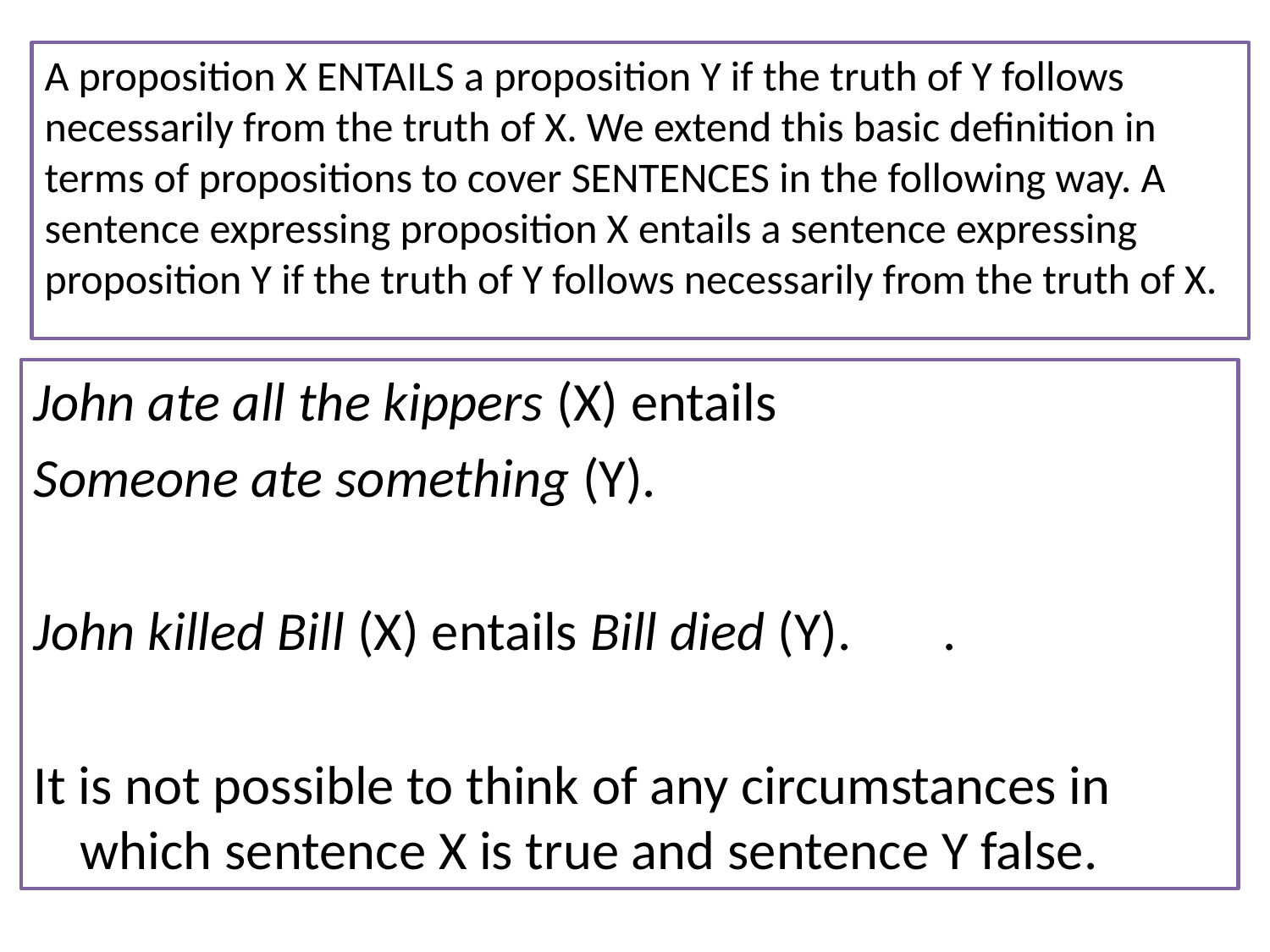

# A proposition X ENTAILS a proposition Y if the truth of Y follows necessarily from the truth of X. We extend this basic definition in terms of propositions to cover SENTENCES in the following way. A sentence expressing proposition X entails a sentence expressing proposition Y if the truth of Y follows necessarily from the truth of X.
John ate all the kippers (X) entails
Someone ate something (Y).

John killed Bill (X) entails Bill died (Y). 	.

It is not possible to think of any circumstances in which sentence X is true and sentence Y false.